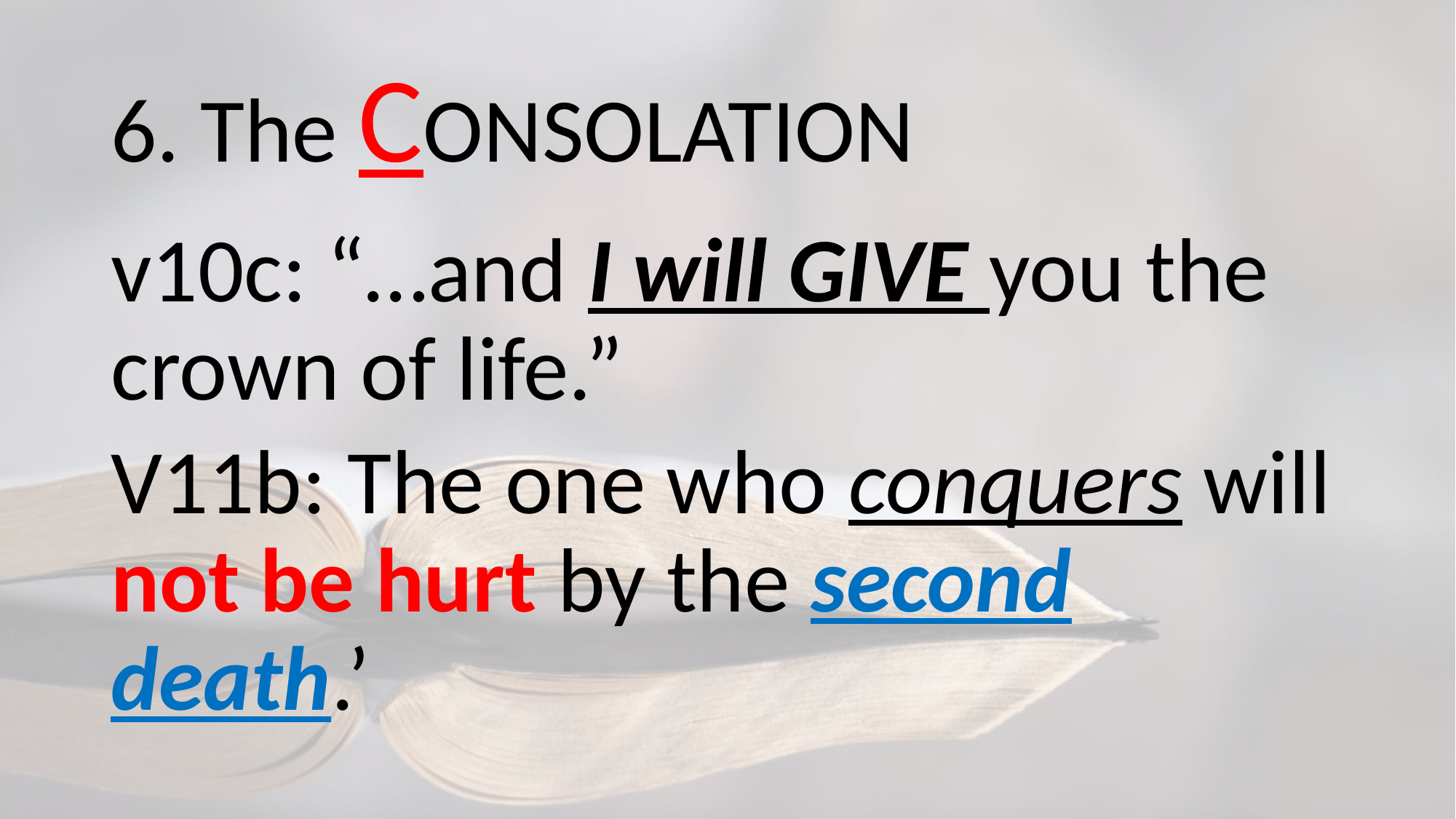

# 6. The CONSOLATION
v10c: “…and I will GIVE you the crown of life.”
V11b: The one who conquers will not be hurt by the second death.’